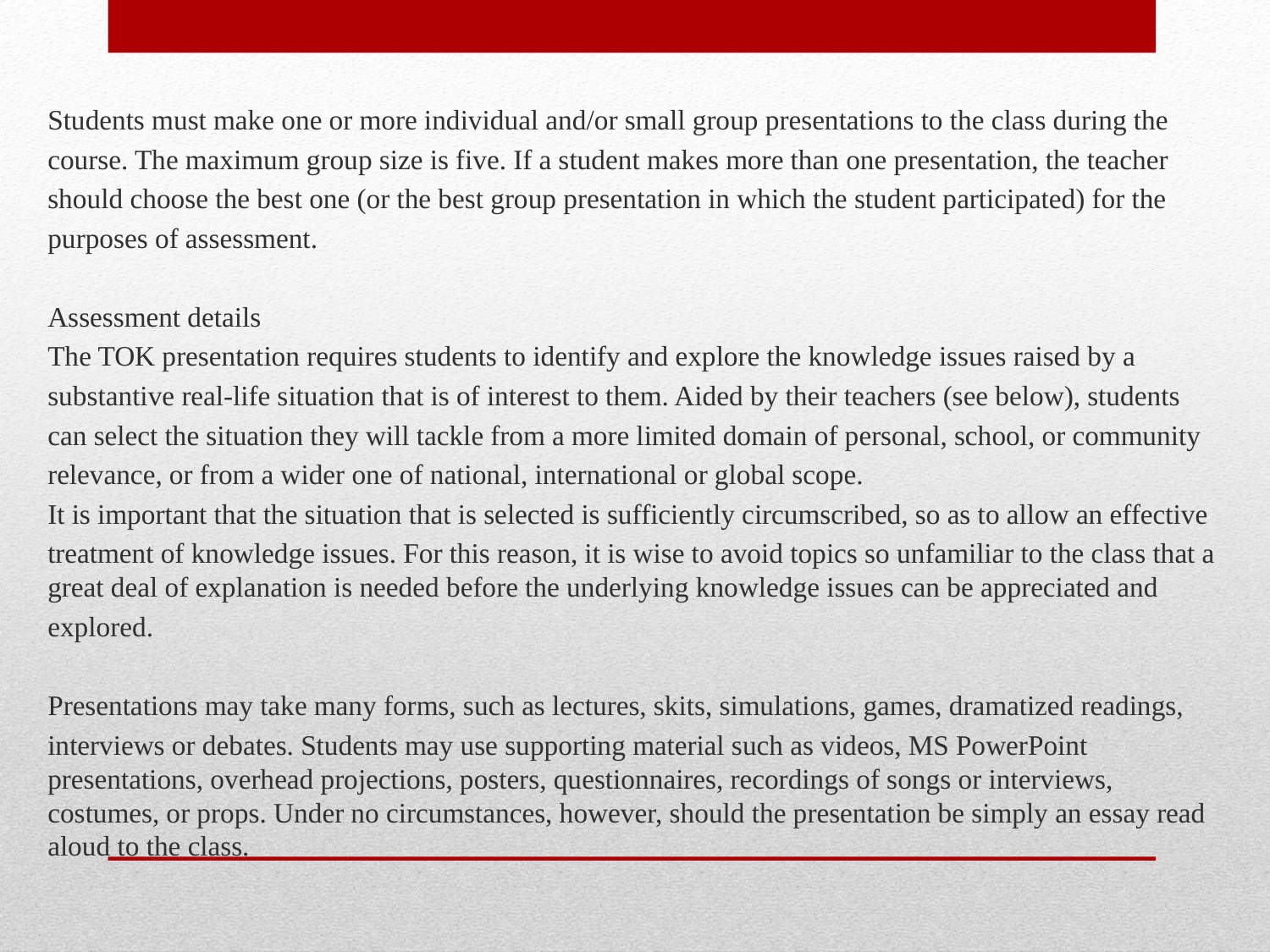

Students must make one or more individual and/or small group presentations to the class during the
course. The maximum group size is five. If a student makes more than one presentation, the teacher
should choose the best one (or the best group presentation in which the student participated) for the
purposes of assessment.

Assessment details
The TOK presentation requires students to identify and explore the knowledge issues raised by a
substantive real-life situation that is of interest to them. Aided by their teachers (see below), students
can select the situation they will tackle from a more limited domain of personal, school, or community
relevance, or from a wider one of national, international or global scope.
It is important that the situation that is selected is sufficiently circumscribed, so as to allow an effective
treatment of knowledge issues. For this reason, it is wise to avoid topics so unfamiliar to the class that a great deal of explanation is needed before the underlying knowledge issues can be appreciated and
explored.

Presentations may take many forms, such as lectures, skits, simulations, games, dramatized readings,
interviews or debates. Students may use supporting material such as videos, MS PowerPoint presentations, overhead projections, posters, questionnaires, recordings of songs or interviews, costumes, or props. Under no circumstances, however, should the presentation be simply an essay read aloud to the class.
#